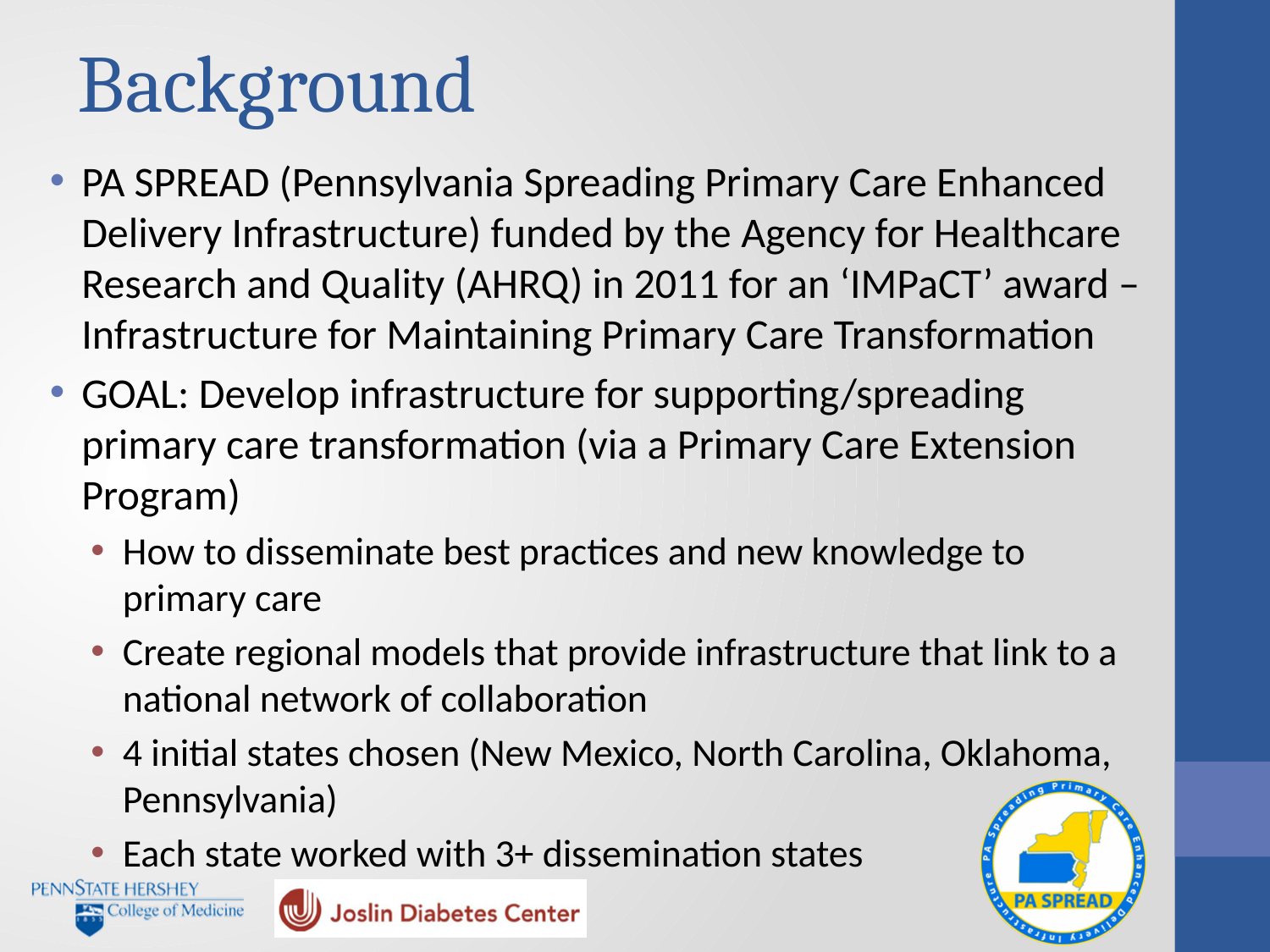

# Background
PA SPREAD (Pennsylvania Spreading Primary Care Enhanced Delivery Infrastructure) funded by the Agency for Healthcare Research and Quality (AHRQ) in 2011 for an ‘IMPaCT’ award – Infrastructure for Maintaining Primary Care Transformation
GOAL: Develop infrastructure for supporting/spreading primary care transformation (via a Primary Care Extension Program)
How to disseminate best practices and new knowledge to primary care
Create regional models that provide infrastructure that link to a national network of collaboration
4 initial states chosen (New Mexico, North Carolina, Oklahoma, Pennsylvania)
Each state worked with 3+ dissemination states